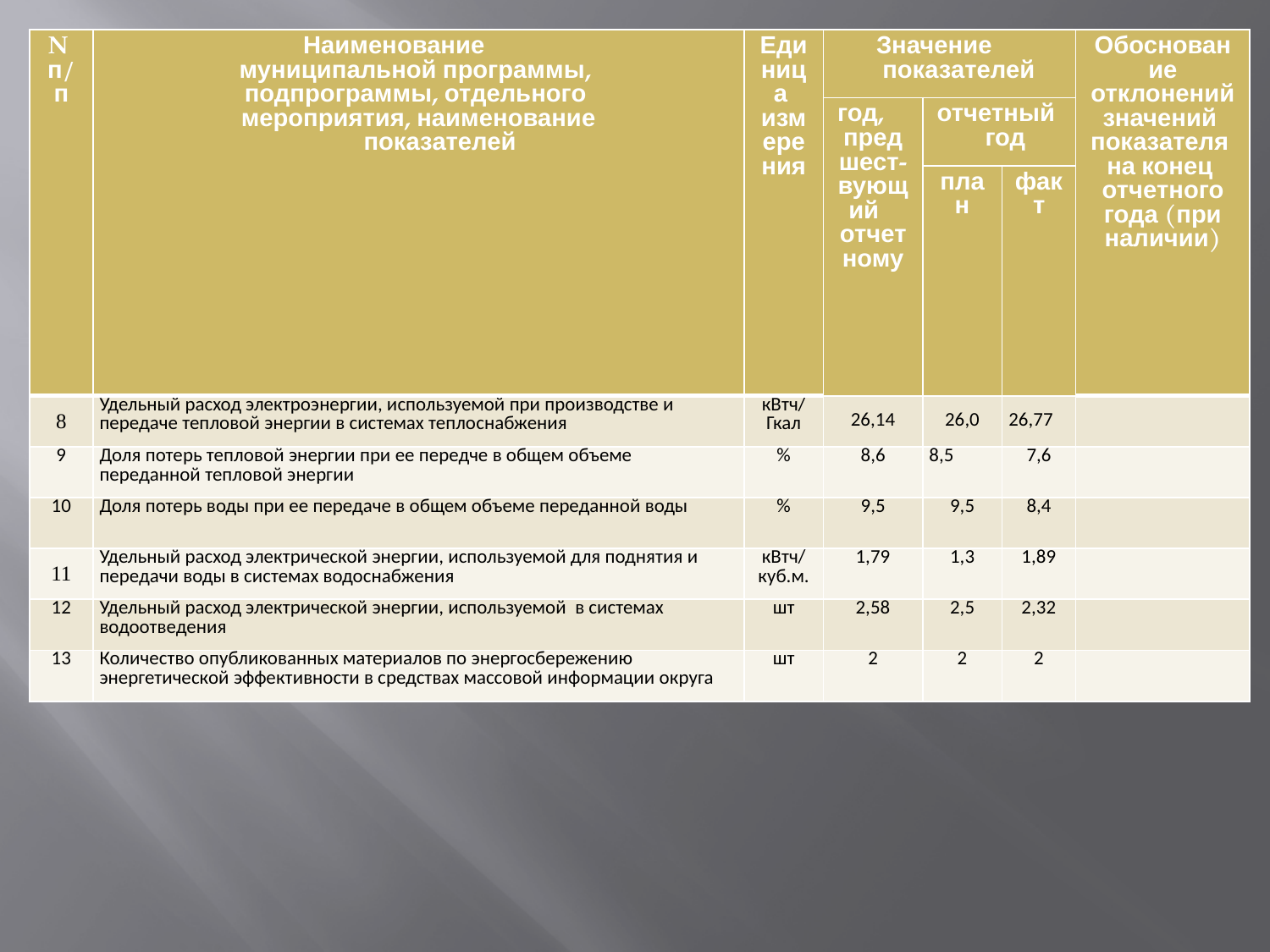

| N п/п | Наименование муниципальной программы, подпрограммы, отдельного мероприятия, наименование показателей | Единица измерения | Значение показателей |  |  | Обоснование отклонений значений показателя на конец отчетного года (при наличии) |
| --- | --- | --- | --- | --- | --- | --- |
|  |  |  | год, предшест- вующий отчетному | отчетный год |  |  |
|  |  |  |  | план | факт |  |
| 8 | Удельный расход электроэнергии, используемой при производстве и передаче тепловой энергии в системах теплоснабжения | кВтч/Гкал | 26,14 | 26,0 | 26,77 |  |
| 9 | Доля потерь тепловой энергии при ее передче в общем объеме переданной тепловой энергии | % | 8,6 | 8,5 | 7,6 |  |
| 10 | Доля потерь воды при ее передаче в общем объеме переданной воды | % | 9,5 | 9,5 | 8,4 |  |
| 11 | Удельный расход электрической энергии, используемой для поднятия и передачи воды в системах водоснабжения | кВтч/куб.м. | 1,79 | 1,3 | 1,89 |  |
| 12 | Удельный расход электрической энергии, используемой в системах водоотведения | шт | 2,58 | 2,5 | 2,32 |  |
| 13 | Количество опубликованных материалов по энергосбережению энергетической эффективности в средствах массовой информации округа | шт | 2 | 2 | 2 |  |